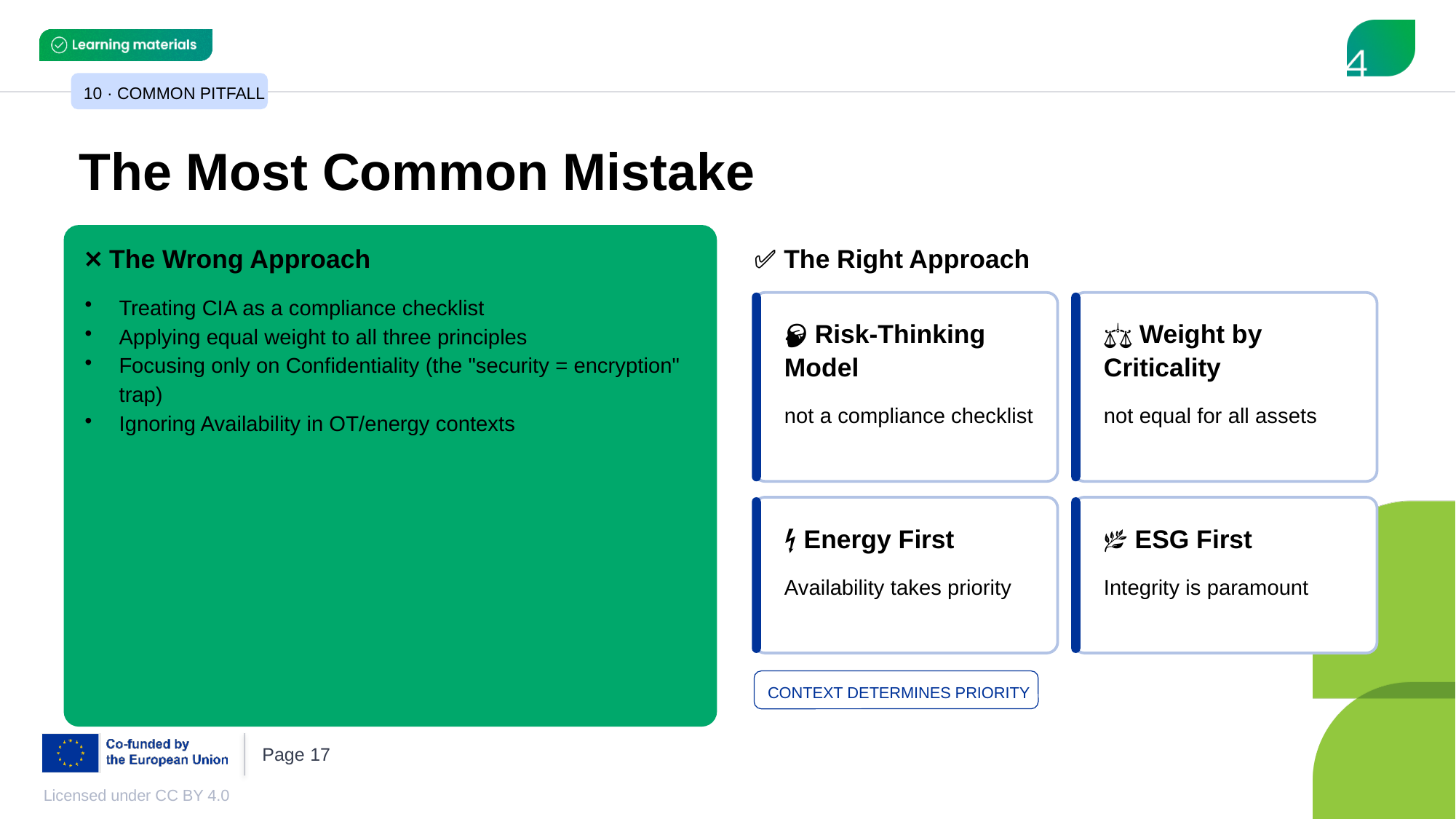

10 · COMMON PITFALL
The Most Common Mistake

❌ The Wrong Approach
✅ The Right Approach
Treating CIA as a compliance checklist
Applying equal weight to all three principles
Focusing only on Confidentiality (the "security = encryption" trap)
Ignoring Availability in OT/energy contexts

🧠 Risk-Thinking Model
⚖️ Weight by Criticality
not a compliance checklist
not equal for all assets

⚡ Energy First
🌿 ESG First
Availability takes priority
Integrity is paramount

CONTEXT DETERMINES PRIORITY